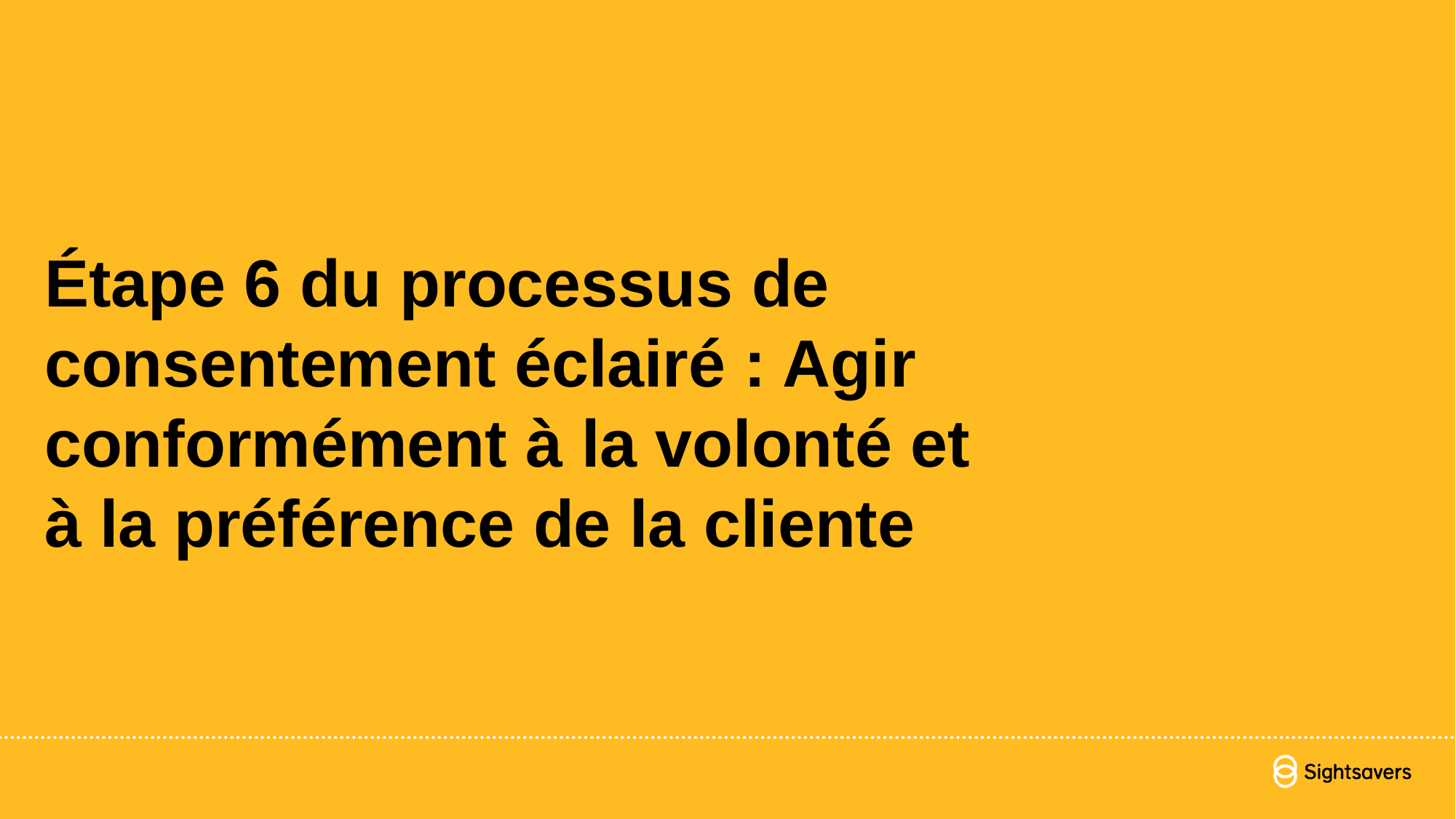

# Étape 6 du processus de consentement éclairé : Agir conformément à la volonté et à la préférence de la cliente